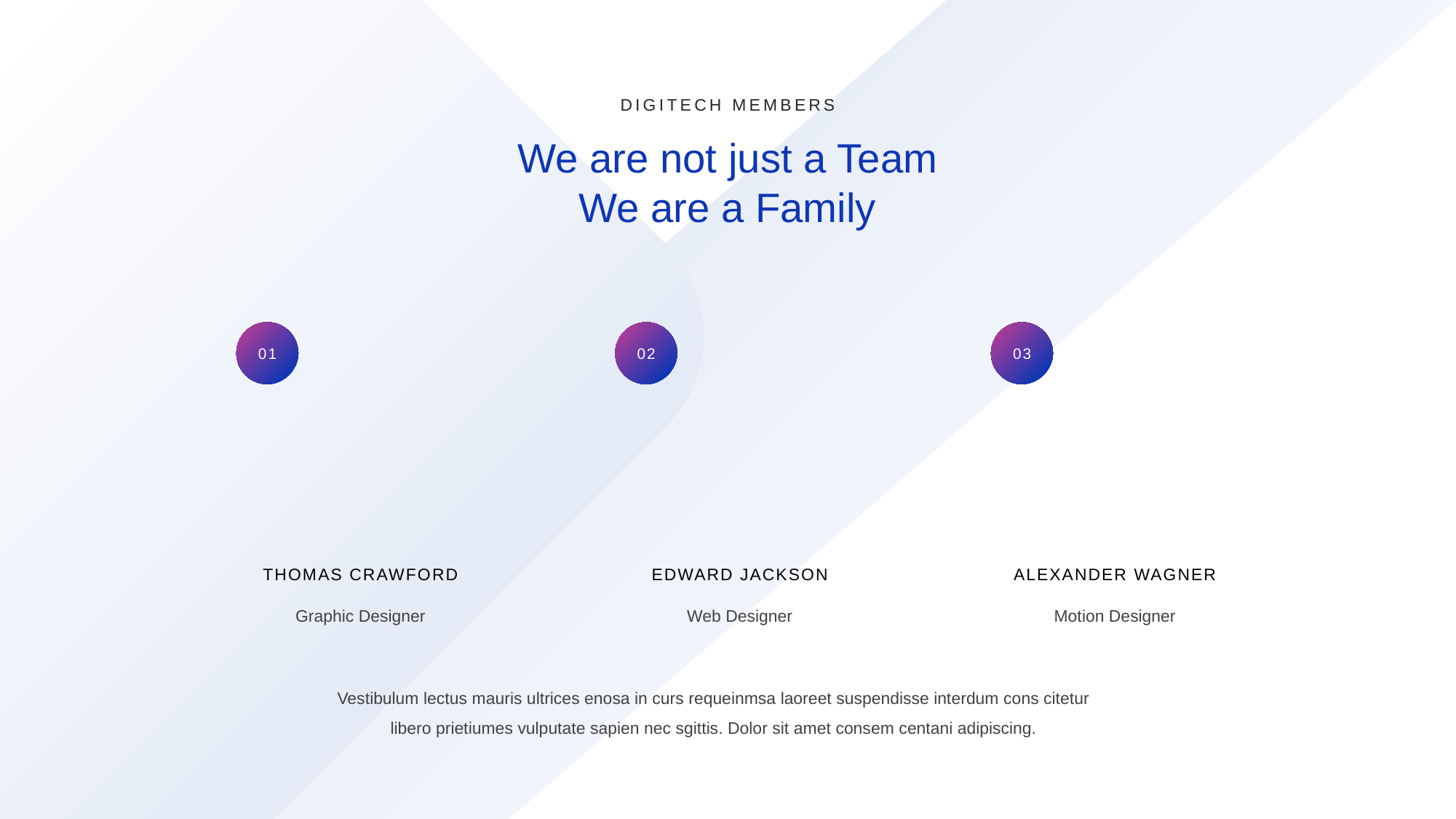

DIGITECH MEMBERS
We are not just a Team
We are a Family

01
02
03
THOMAS CRAWFORD
EDWARD JACKSON
ALEXANDER WAGNER
Graphic Designer
Web Designer
Motion Designer
Vestibulum lectus mauris ultrices enosa in curs requeinmsa laoreet suspendisse interdum cons citetur libero prietiumes vulputate sapien nec sgittis. Dolor sit amet consem centani adipiscing.